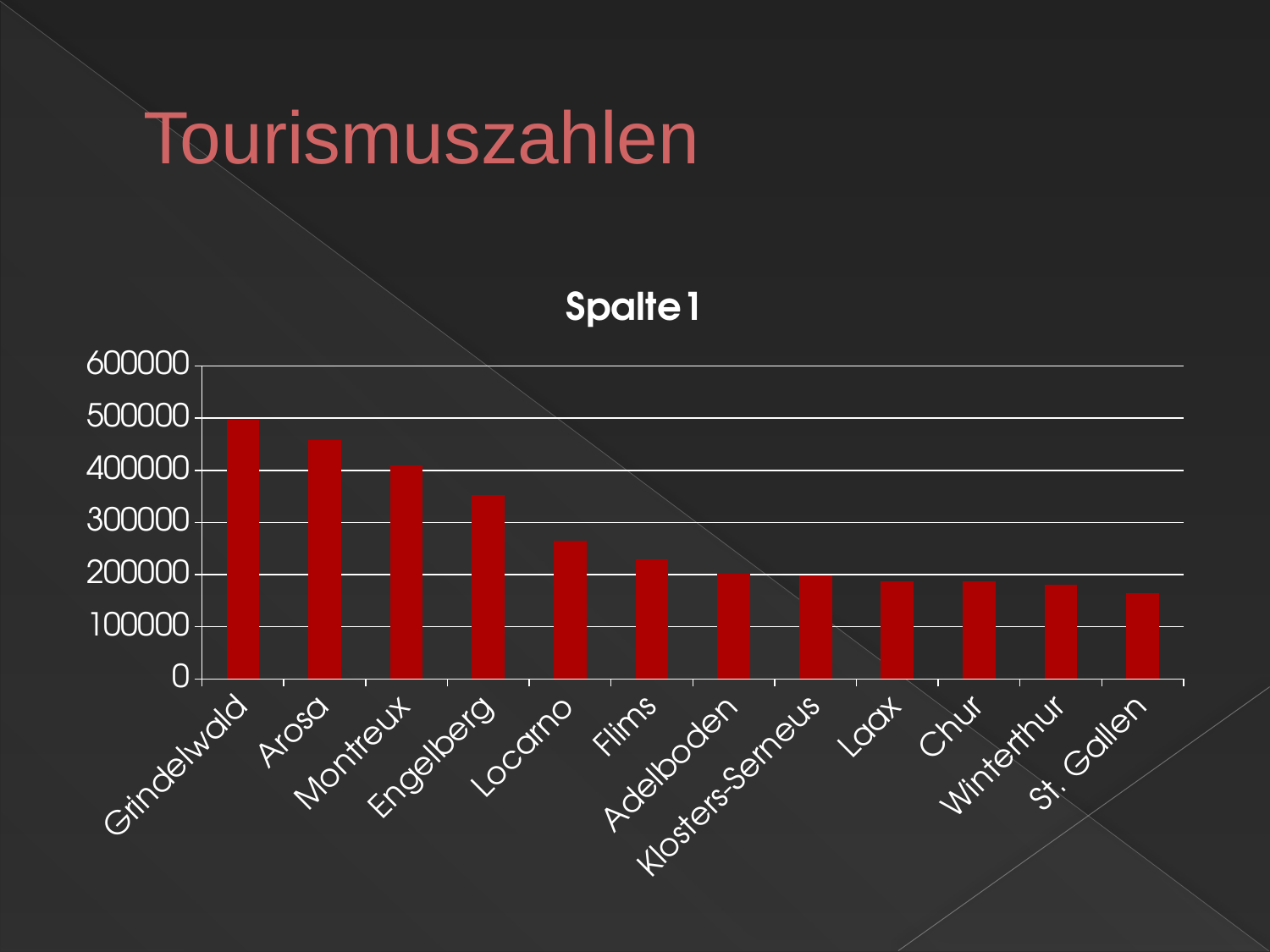

# Tourismuszahlen

### Chart:

| Category | Spalte1 |
|---|---|
| Grindelwald | 497344.0 |
| Arosa | 458577.0 |
| Montreux | 409092.0 |
| Engelberg | 352897.0 |
| Locarno | 265309.0 |
| Flims | 228713.0 |
| Adelboden | 201565.0 |
| Klosters-Serneus | 199238.0 |
| Laax | 186819.0 |
| Chur | 186758.0 |
| Winterthur | 181213.0 |
| St. Gallen | 164697.0 |